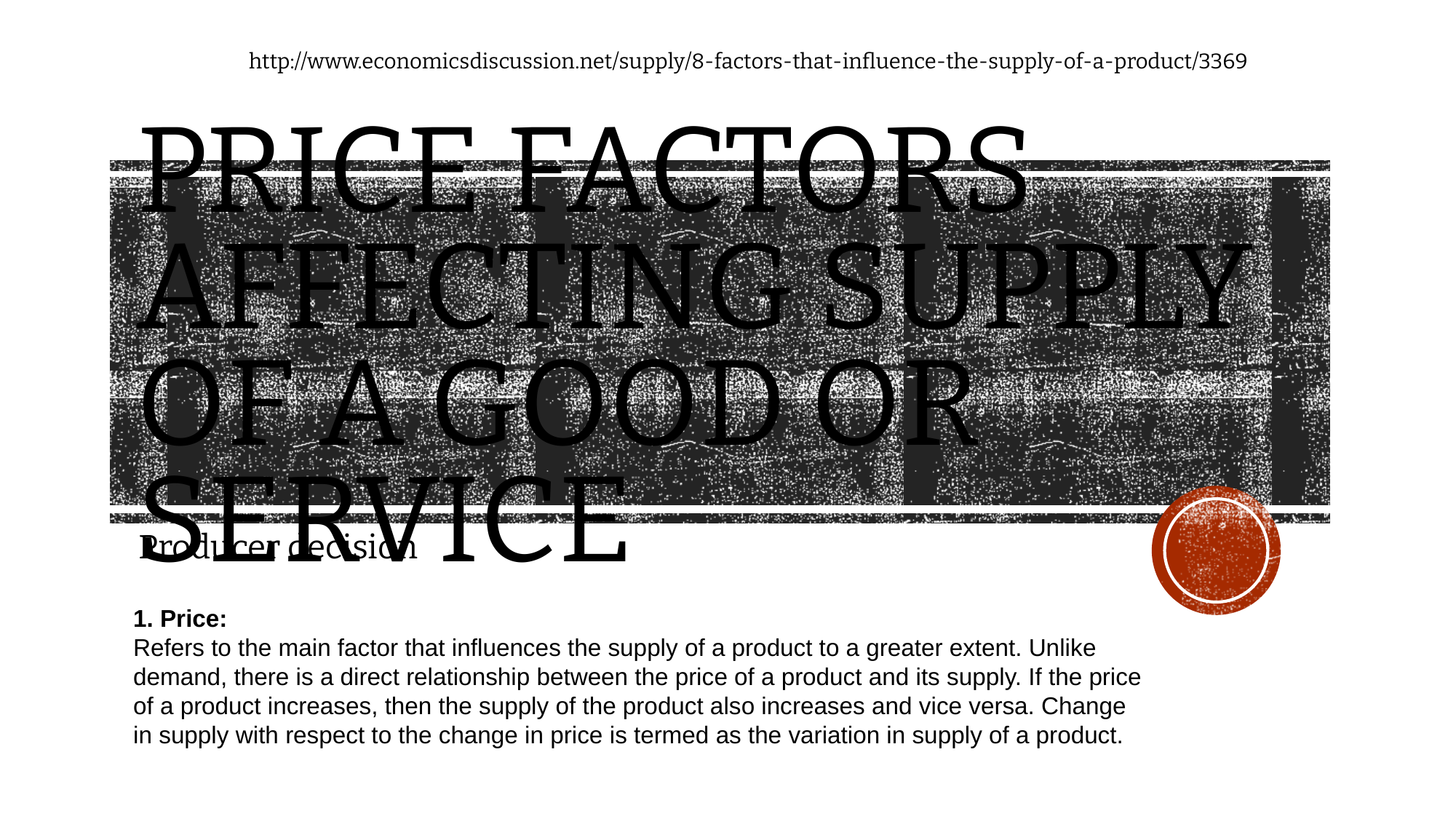

http://www.economicsdiscussion.net/supply/8-factors-that-influence-the-supply-of-a-product/3369
# Price Factors affecting Supply of a good or service
Producer decision
1. Price:
Refers to the main factor that influences the supply of a product to a greater extent. Unlike demand, there is a direct relationship between the price of a product and its supply. If the price of a product increases, then the supply of the product also increases and vice versa. Change in supply with respect to the change in price is termed as the variation in supply of a product.